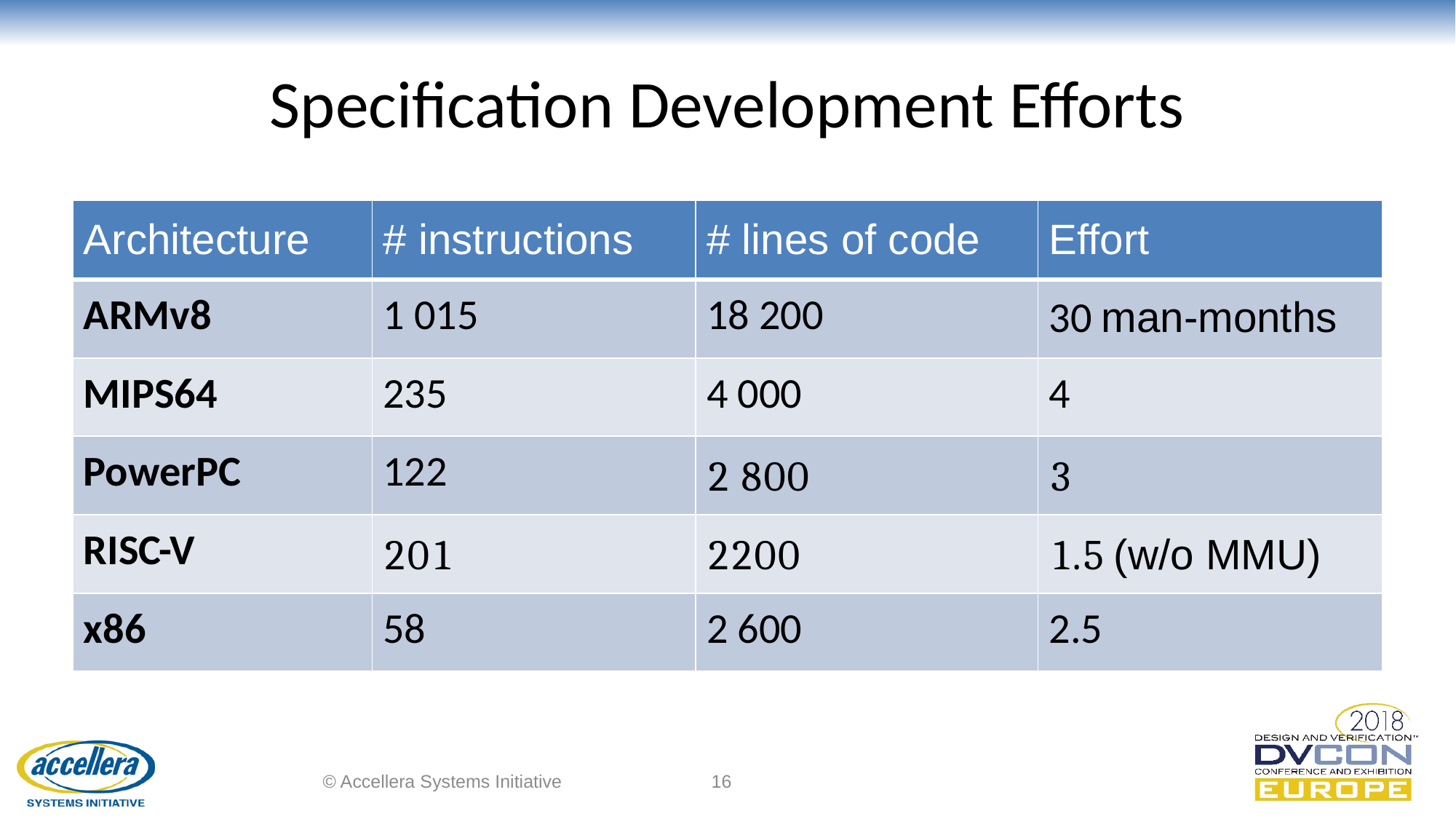

# Specification Development Efforts
| Architecture | # instructions | # lines of code | Effort |
| --- | --- | --- | --- |
| ARMv8 | 1 015 | 18 200 | 30 man-months |
| MIPS64 | 235 | 4 000 | 4 |
| PowerPC | 122 | 2 800 | 3 |
| RISC-V | 201 | 2200 | 1.5 (w/o MMU) |
| x86 | 58 | 2 600 | 2.5 |
© Accellera Systems Initiative
16